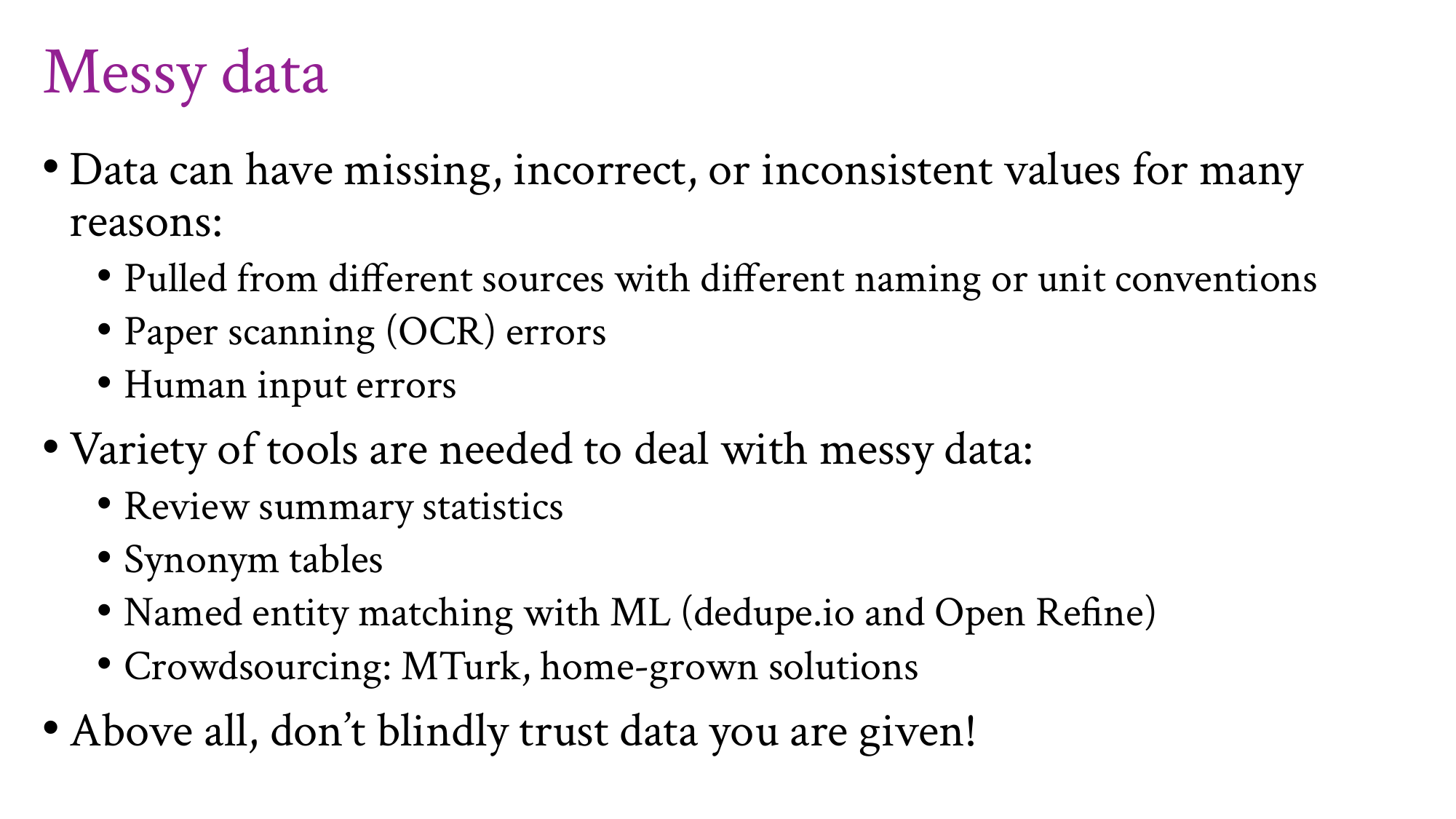

# Messy data
Data can have missing, incorrect, or inconsistent values for many reasons:
Pulled from different sources with different naming or unit conventions
Paper scanning (OCR) errors
Human input errors
Variety of tools are needed to deal with messy data:
Review summary statistics
Synonym tables
Named entity matching with ML (dedupe.io and Open Refine)
Crowdsourcing: MTurk, home-grown solutions
Above all, don’t blindly trust data you are given!